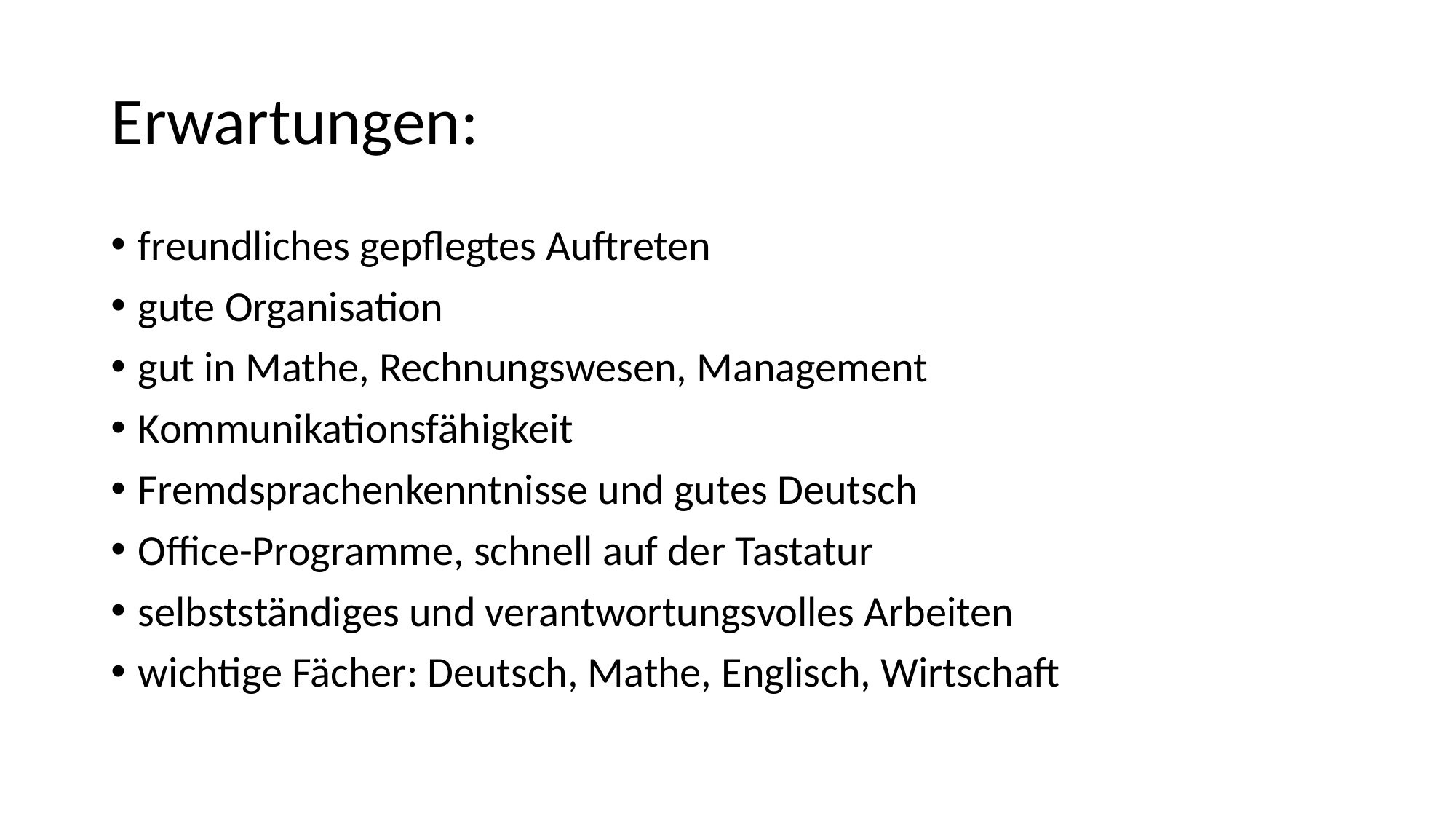

# Erwartungen:
freundliches gepflegtes Auftreten
gute Organisation
gut in Mathe, Rechnungswesen, Management
Kommunikationsfähigkeit
Fremdsprachenkenntnisse und gutes Deutsch
Office-Programme, schnell auf der Tastatur
selbstständiges und verantwortungsvolles Arbeiten
wichtige Fächer: Deutsch, Mathe, Englisch, Wirtschaft